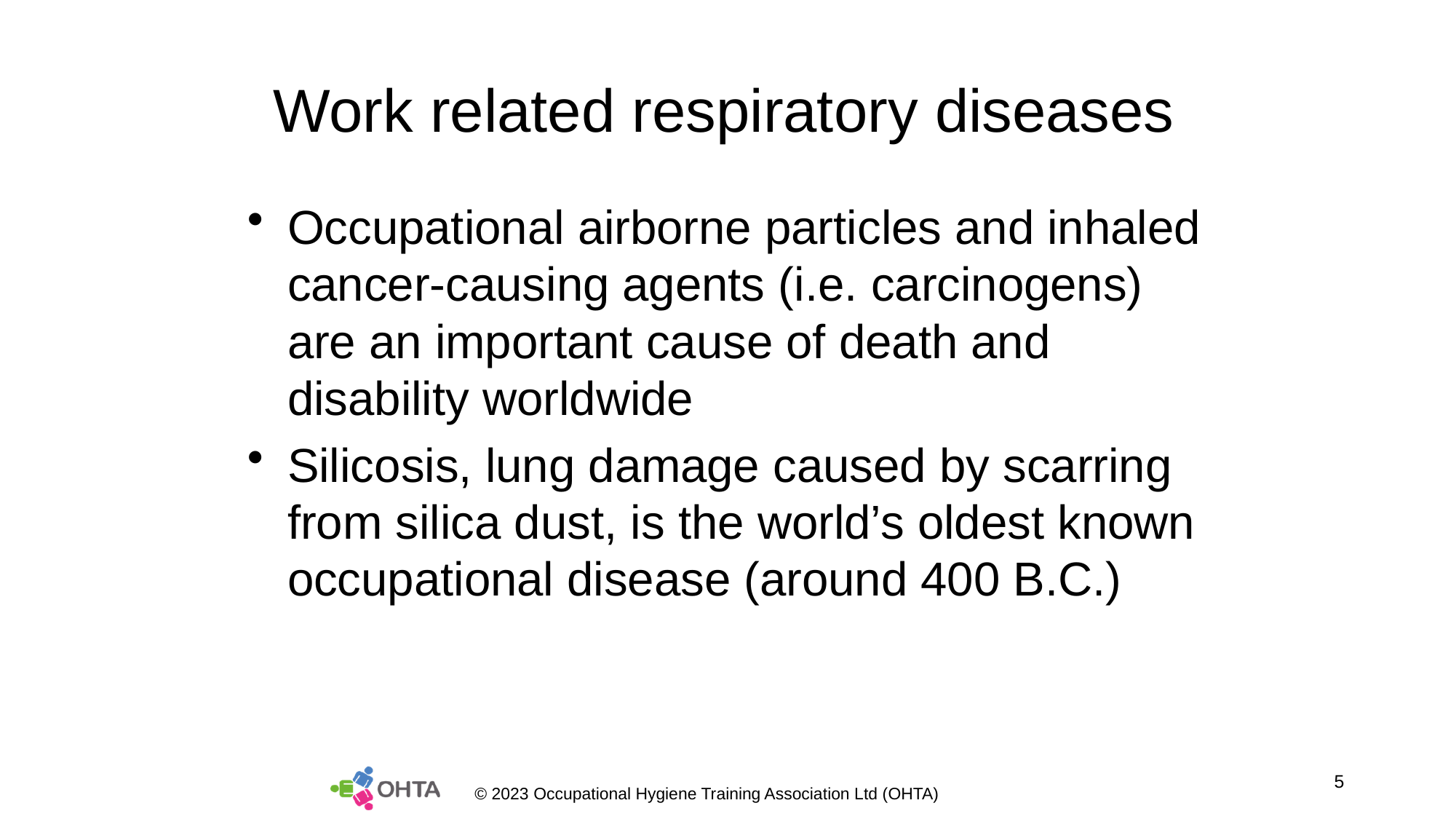

# Work related respiratory diseases
Occupational airborne particles and inhaled cancer-causing agents (i.e. carcinogens) are an important cause of death and disability worldwide
Silicosis, lung damage caused by scarring from silica dust, is the world’s oldest known occupational disease (around 400 B.C.)
5